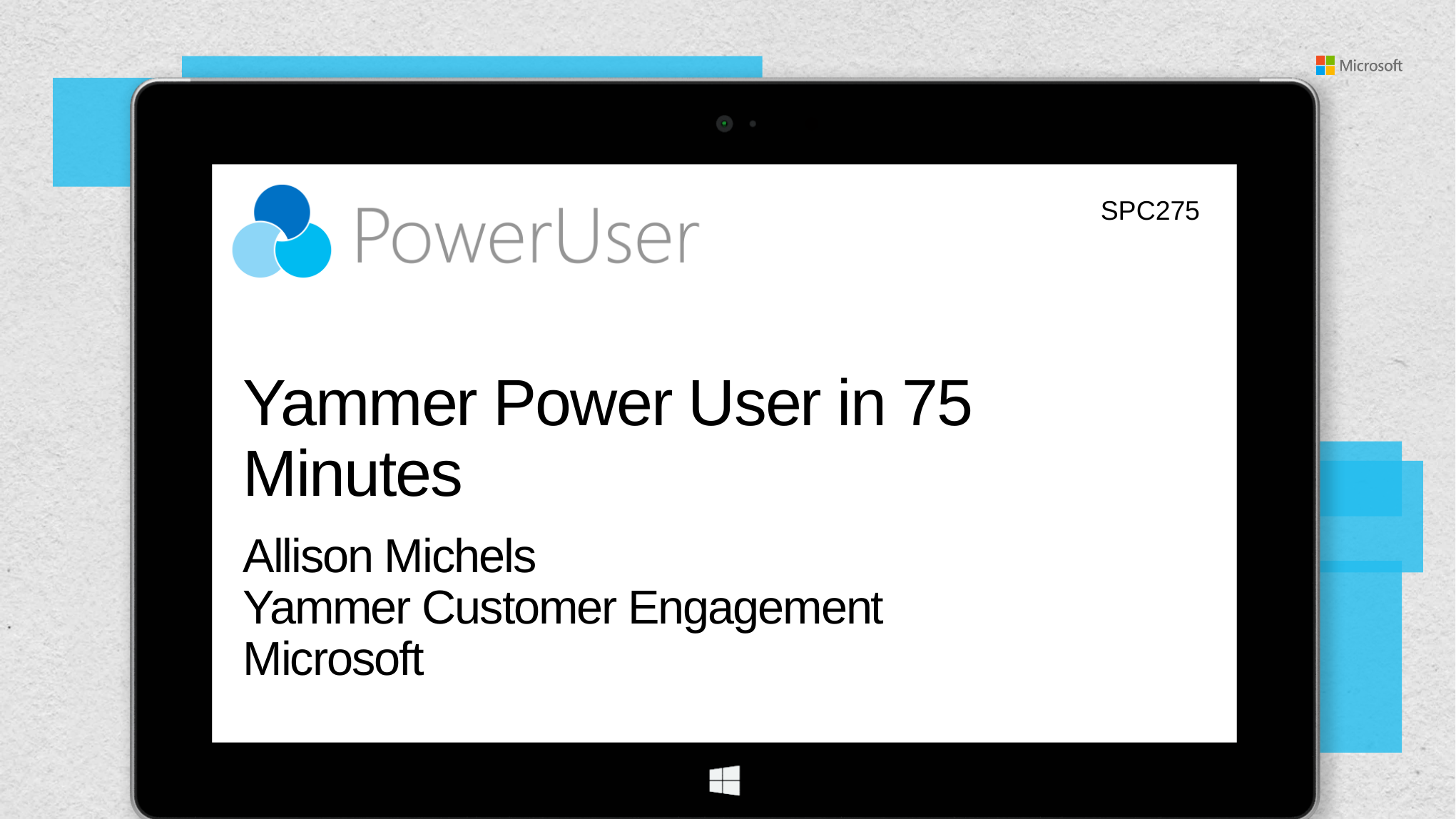

SPC275
# Yammer Power User in 75 Minutes
Allison Michels
Yammer Customer Engagement
Microsoft